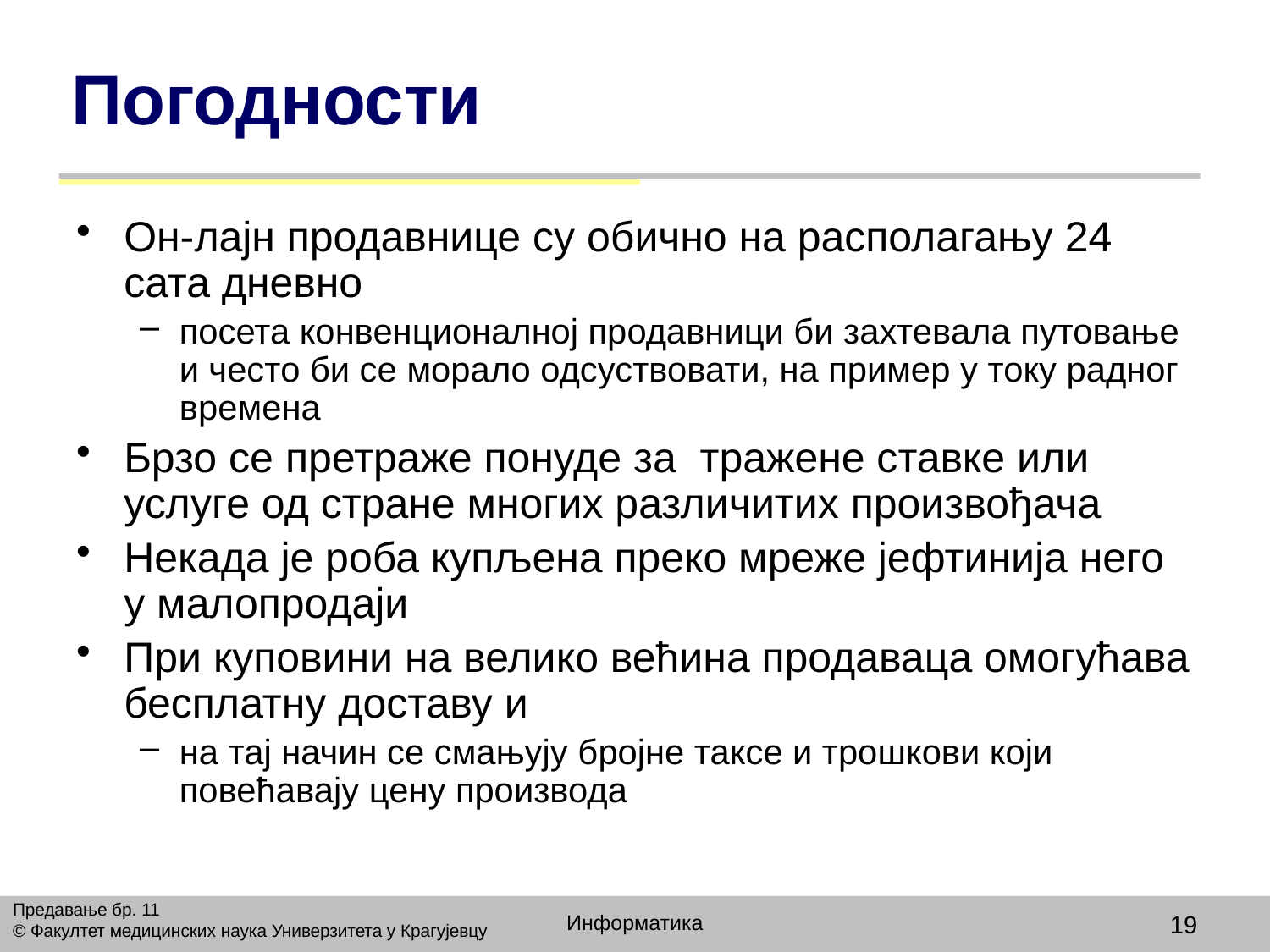

# Погодности
Он-лајн продавнице су обично на располагању 24 сата дневно
посета конвенционалној продавници би захтевала путовање и често би се морало одсуствовати, на пример у току радног времена
Брзо се претраже понуде за  тражене ставке или услуге од стране многих различитих произвођача
Некада је роба купљена преко мреже јефтинија него у малопродаји
При куповини на велико већина продаваца омогућава бесплатну доставу и
на тај начин се смањују бројне таксе и трошкови који повећавају цену производа
Предавање бр. 11
© Факултет медицинских наука Универзитета у Крагујевцу
Информатика
19